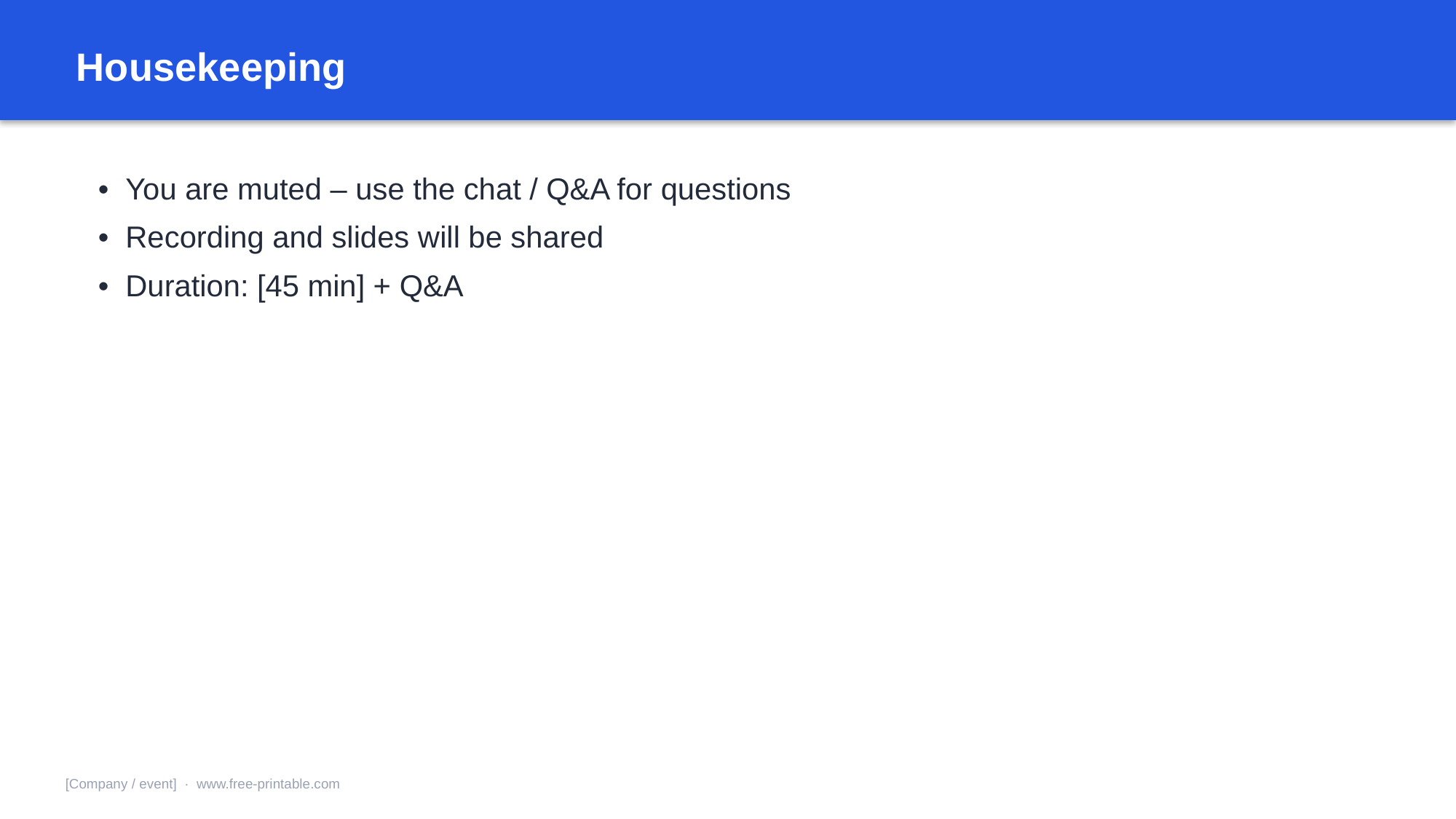

Housekeeping
•  You are muted – use the chat / Q&A for questions
•  Recording and slides will be shared
•  Duration: [45 min] + Q&A
[Company / event]  ·  www.free-printable.com